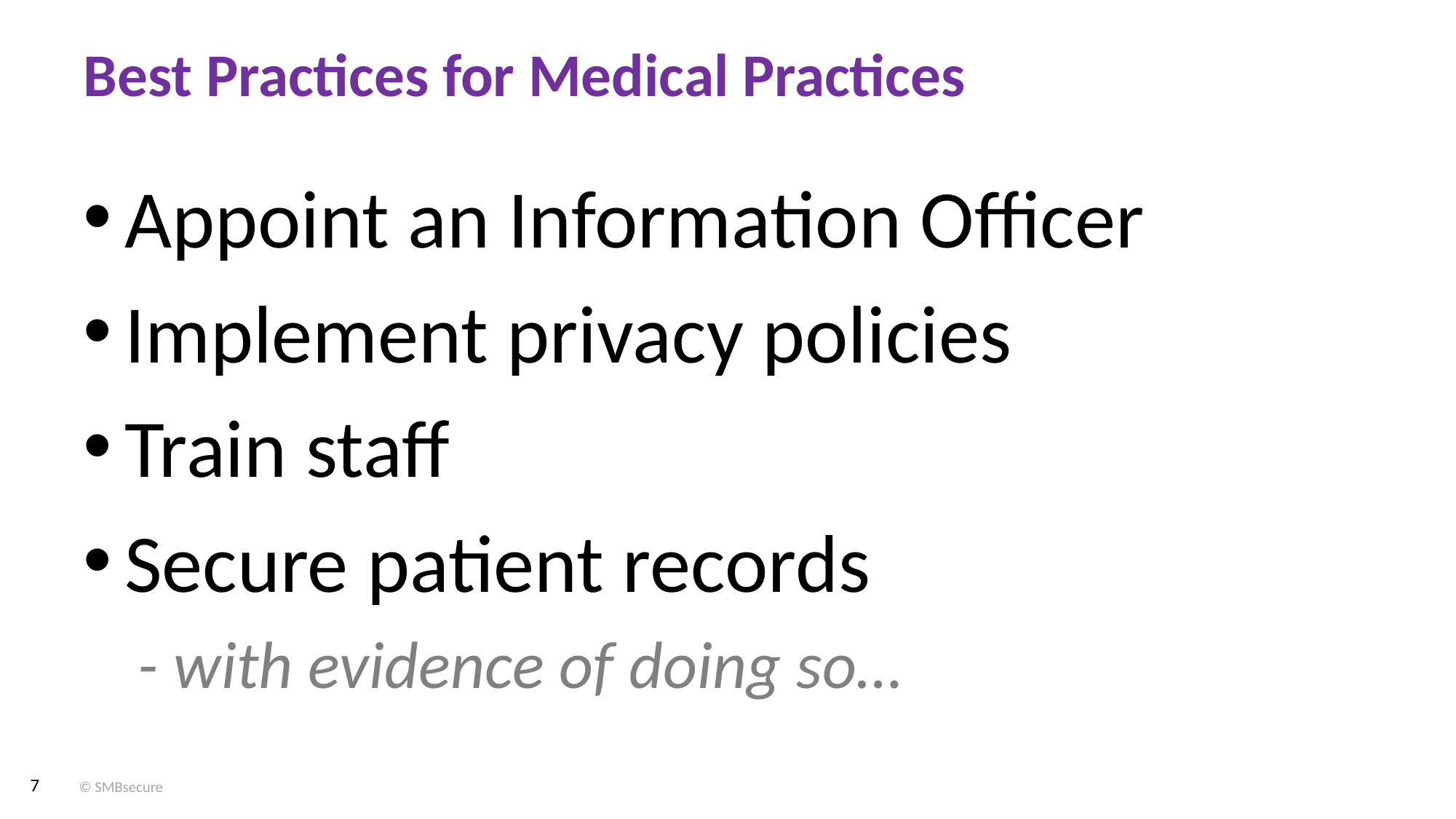

# Best Practices for Medical Practices
Appoint an Information Officer
Implement privacy policies
Train staff
Secure patient records
- with evidence of doing so…